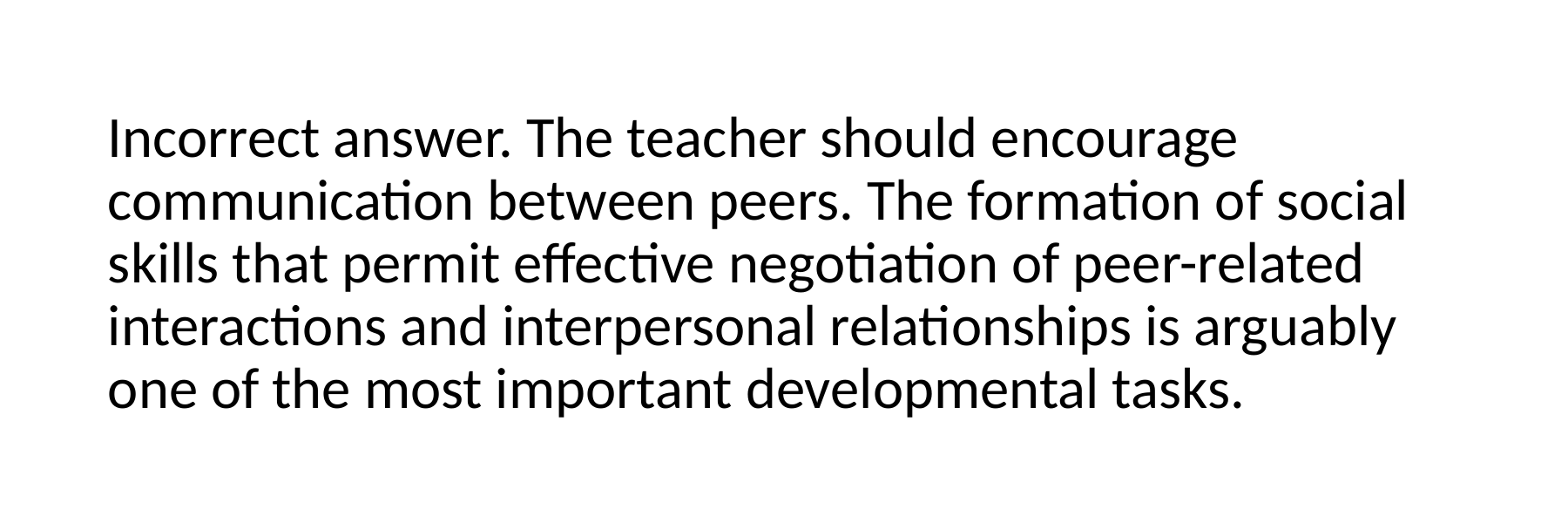

Incorrect answer. The teacher should encourage communication between peers. The formation of social skills that permit effective negotiation of peer-related interactions and interpersonal relationships is arguably one of the most important developmental tasks.